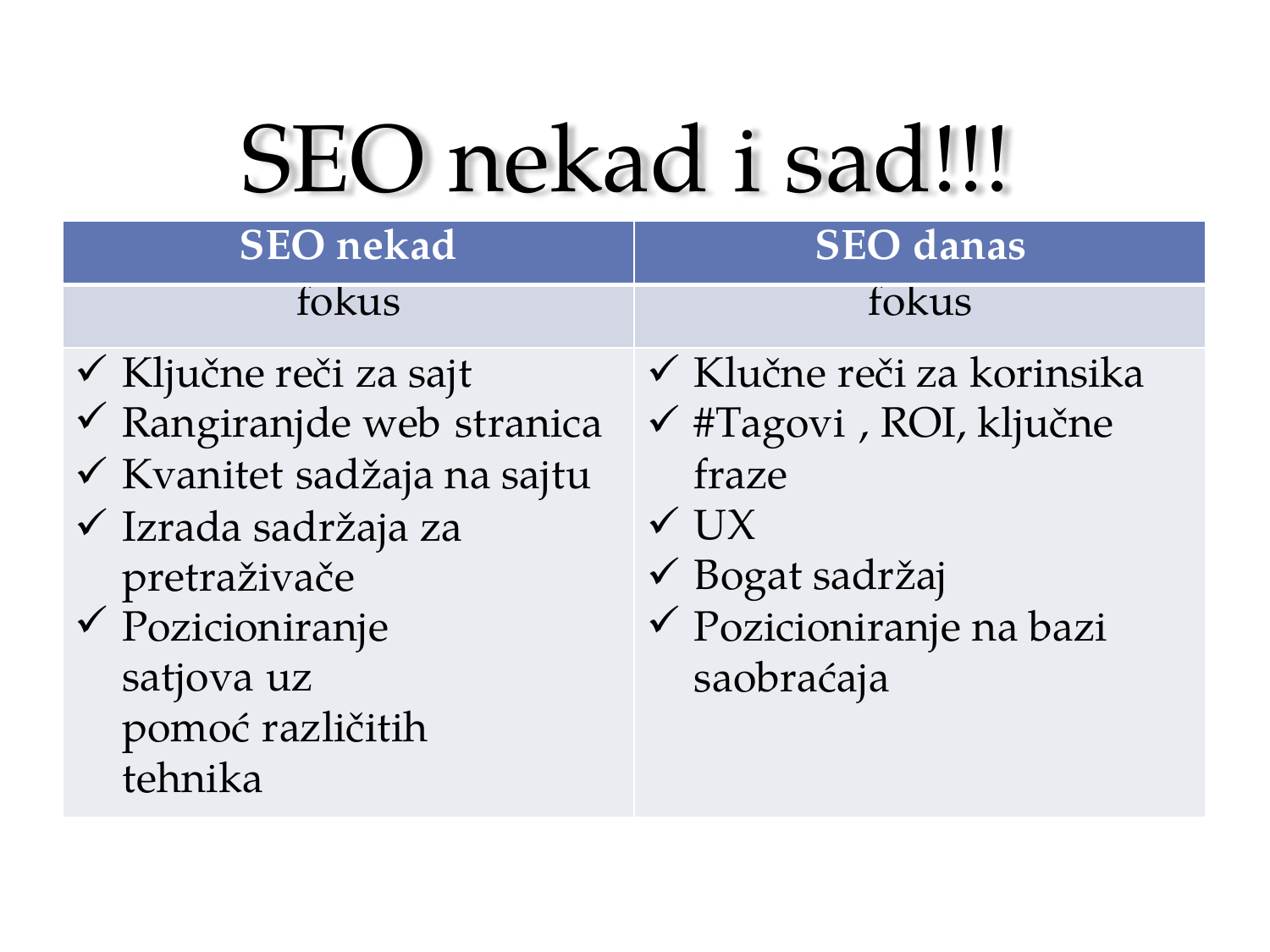

# SEO nekad i sad!!!

| SEO nekad | SEO danas |
| --- | --- |
| fokus | fokus |
| Ključne reči za sajt Rangiranjde web stranica Kvanitet sadžaja na sajtu Izrada sadržaja za pretraživače Pozicioniranje satjova uz pomoć različitih tehnika | Klučne reči za korinsika #Tagovi , ROI, ključne fraze UX Bogat sadržaj Pozicioniranje na bazi saobraćaja |